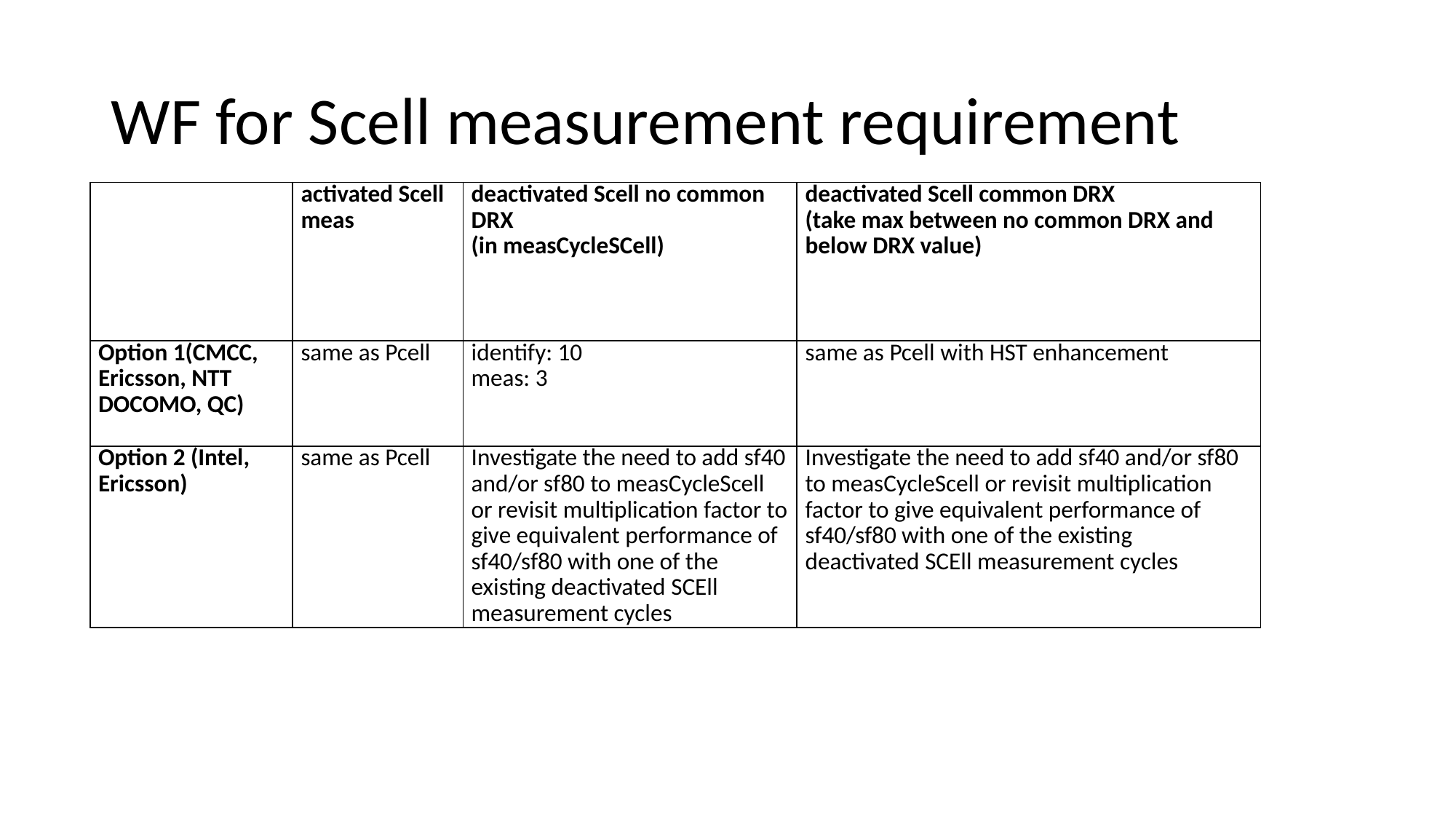

# WF for Scell measurement requirement
|  | activated Scell meas | deactivated Scell no common DRX (in measCycleSCell) | deactivated Scell common DRX (take max between no common DRX and below DRX value) |
| --- | --- | --- | --- |
| Option 1(CMCC, Ericsson, NTT DOCOMO, QC) | same as Pcell | identify: 10 meas: 3 | same as Pcell with HST enhancement |
| Option 2 (Intel, Ericsson) | same as Pcell | Investigate the need to add sf40 and/or sf80 to measCycleScell or revisit multiplication factor to give equivalent performance of sf40/sf80 with one of the existing deactivated SCEll measurement cycles | Investigate the need to add sf40 and/or sf80 to measCycleScell or revisit multiplication factor to give equivalent performance of sf40/sf80 with one of the existing deactivated SCEll measurement cycles |